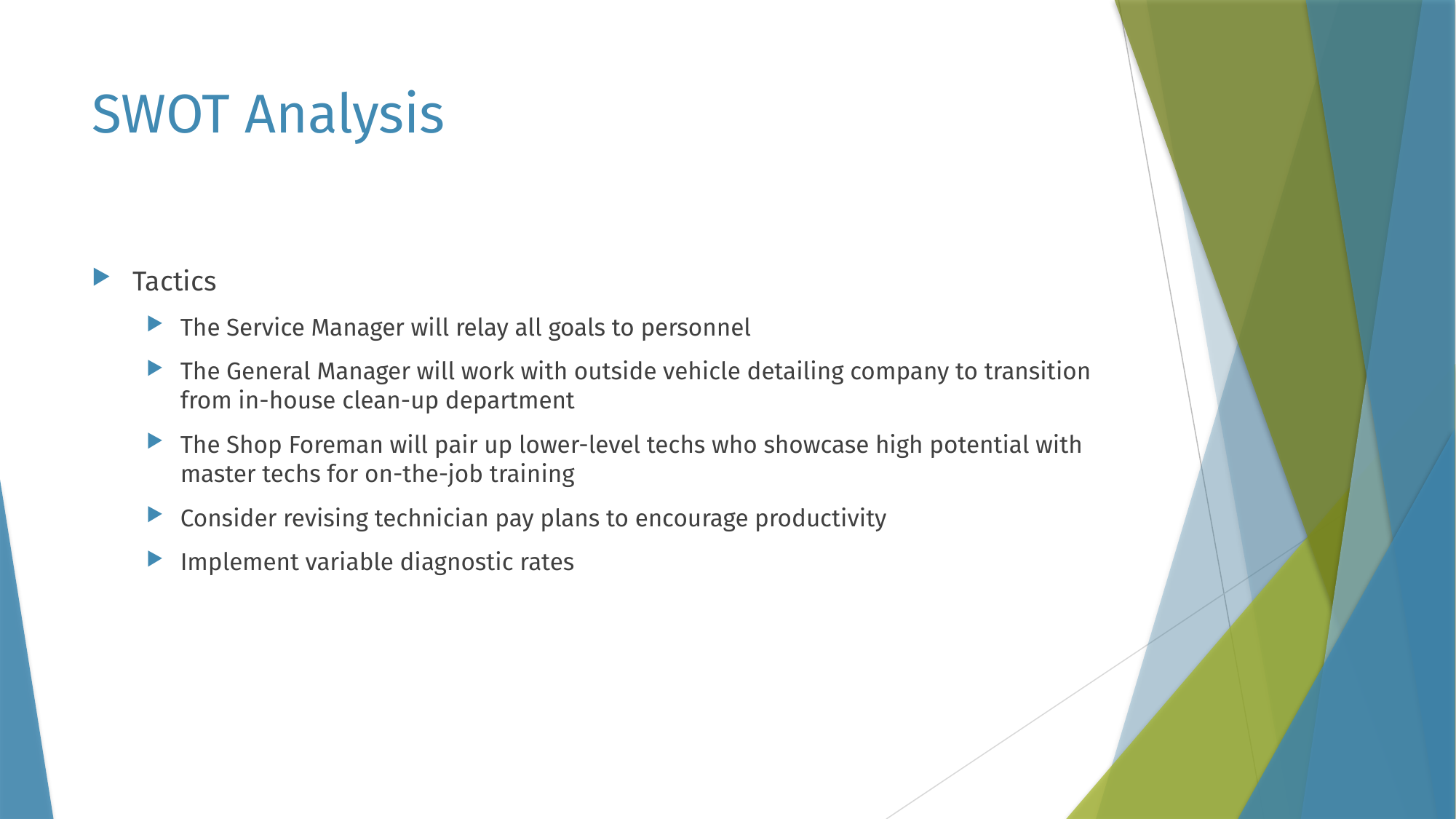

# SWOT Analysis
Tactics
The Service Manager will relay all goals to personnel
The General Manager will work with outside vehicle detailing company to transition from in-house clean-up department
The Shop Foreman will pair up lower-level techs who showcase high potential with master techs for on-the-job training
Consider revising technician pay plans to encourage productivity
Implement variable diagnostic rates